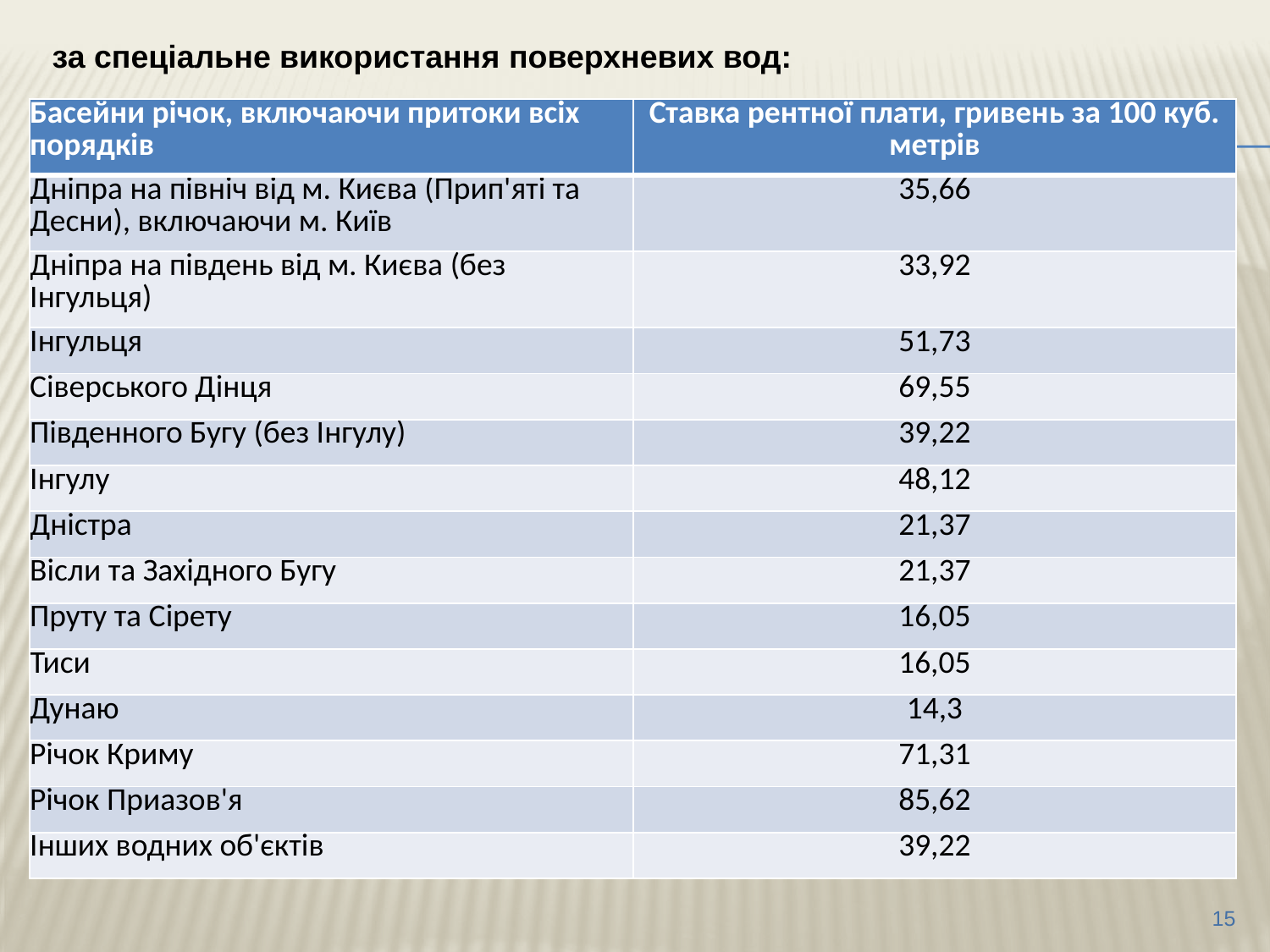

за спеціальне використання поверхневих вод:
| Басейни річок, включаючи притоки всіх порядків | Ставка рентної плати, гривень за 100 куб. метрів |
| --- | --- |
| Дніпра на північ від м. Києва (Прип'яті та Десни), включаючи м. Київ | 35,66 |
| Дніпра на південь від м. Києва (без Інгульця) | 33,92 |
| Інгульця | 51,73 |
| Сіверського Дінця | 69,55 |
| Південного Бугу (без Інгулу) | 39,22 |
| Інгулу | 48,12 |
| Дністра | 21,37 |
| Вісли та Західного Бугу | 21,37 |
| Пруту та Сірету | 16,05 |
| Тиси | 16,05 |
| Дунаю | 14,3 |
| Річок Криму | 71,31 |
| Річок Приазов'я | 85,62 |
| Інших водних об'єктів | 39,22 |
15